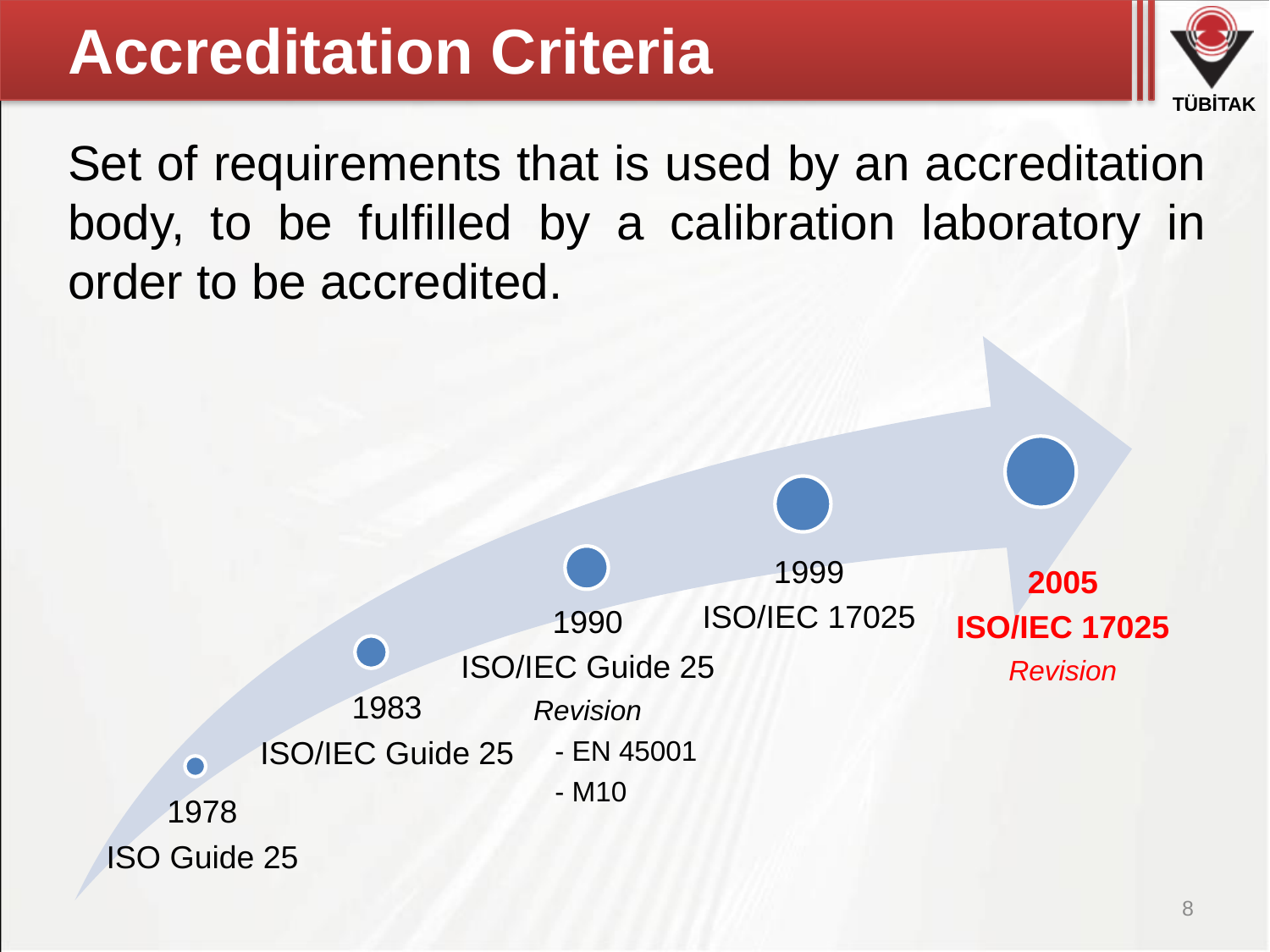

# Accreditation Criteria
Set of requirements that is used by an accreditation body, to be fulfilled by a calibration laboratory in order to be accredited.
1978
ISO Guide 25
1983
ISO/IEC Guide 25
1990
ISO/IEC Guide 25
Revision
	- EN 45001
	- M10
1999
ISO/IEC 17025
2005
ISO/IEC 17025
Revision
8